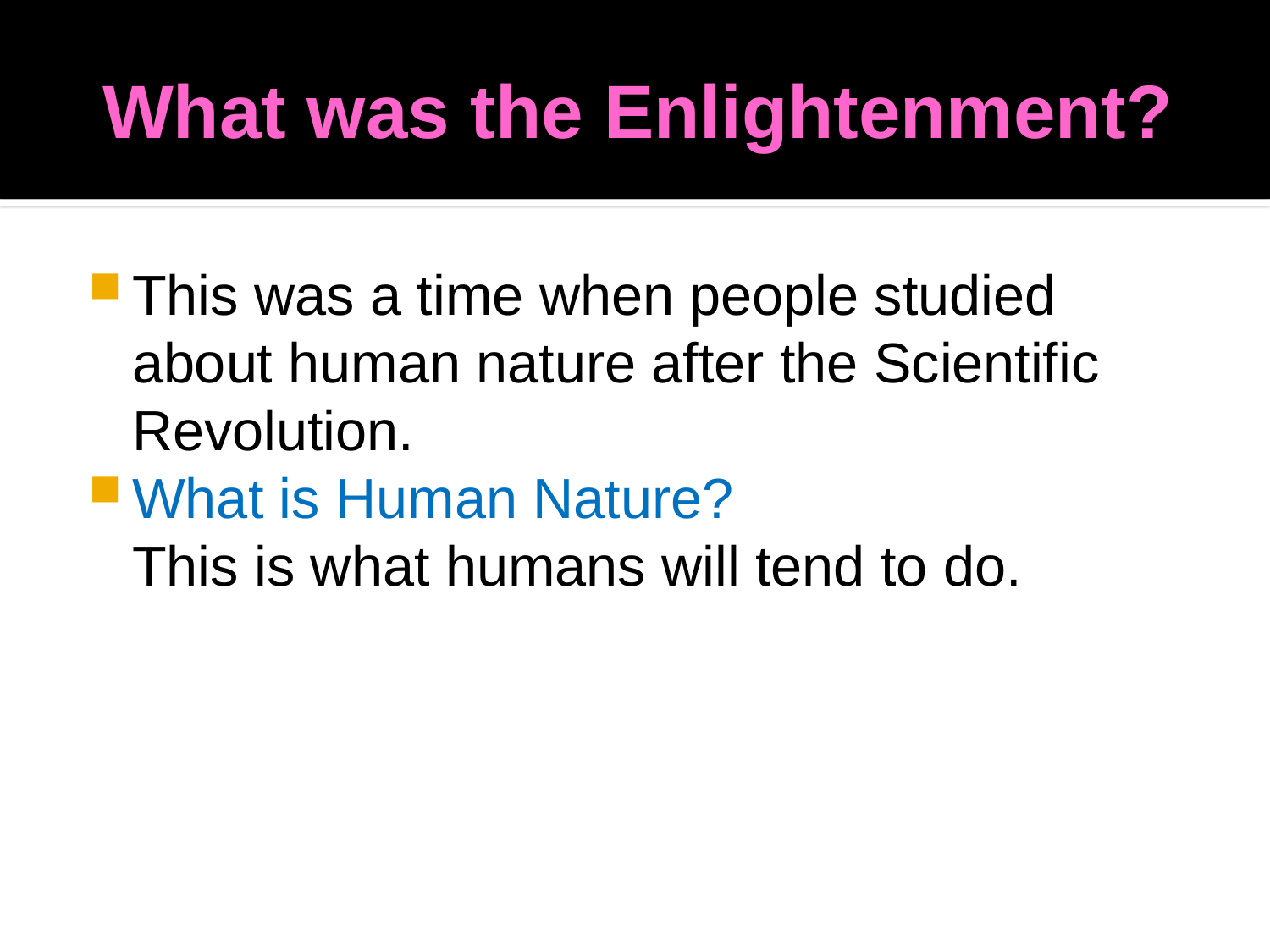

# What was the Enlightenment?
This was a time when people studied about human nature after the Scientific Revolution.
What is Human Nature?
	This is what humans will tend to do.